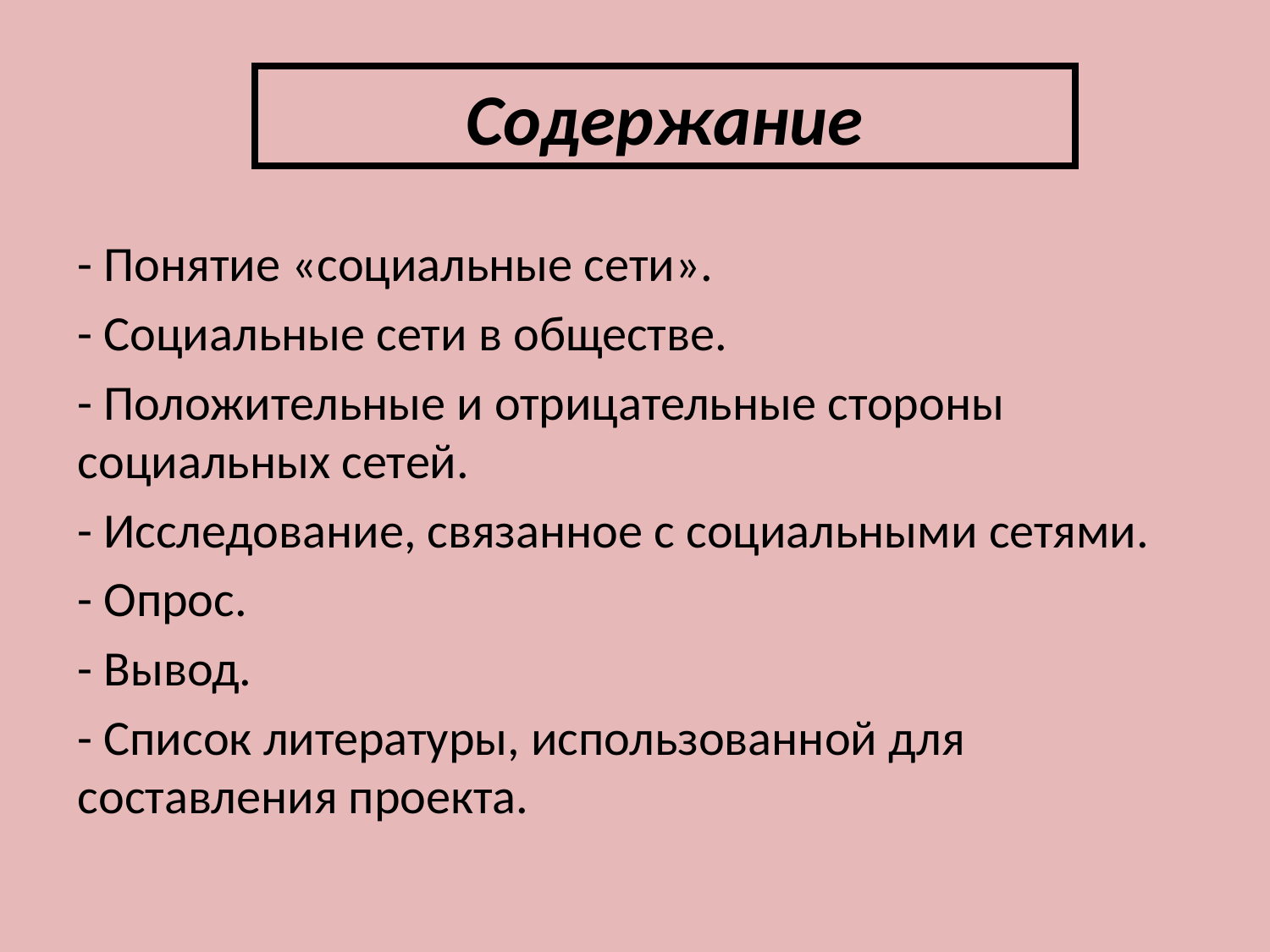

# Содержание
- Понятие «социальные сети».
- Социальные сети в обществе.
- Положительные и отрицательные стороны социальных сетей.
- Исследование, связанное с социальными сетями.
- Опрос.
- Вывод.
- Список литературы, использованной для составления проекта.